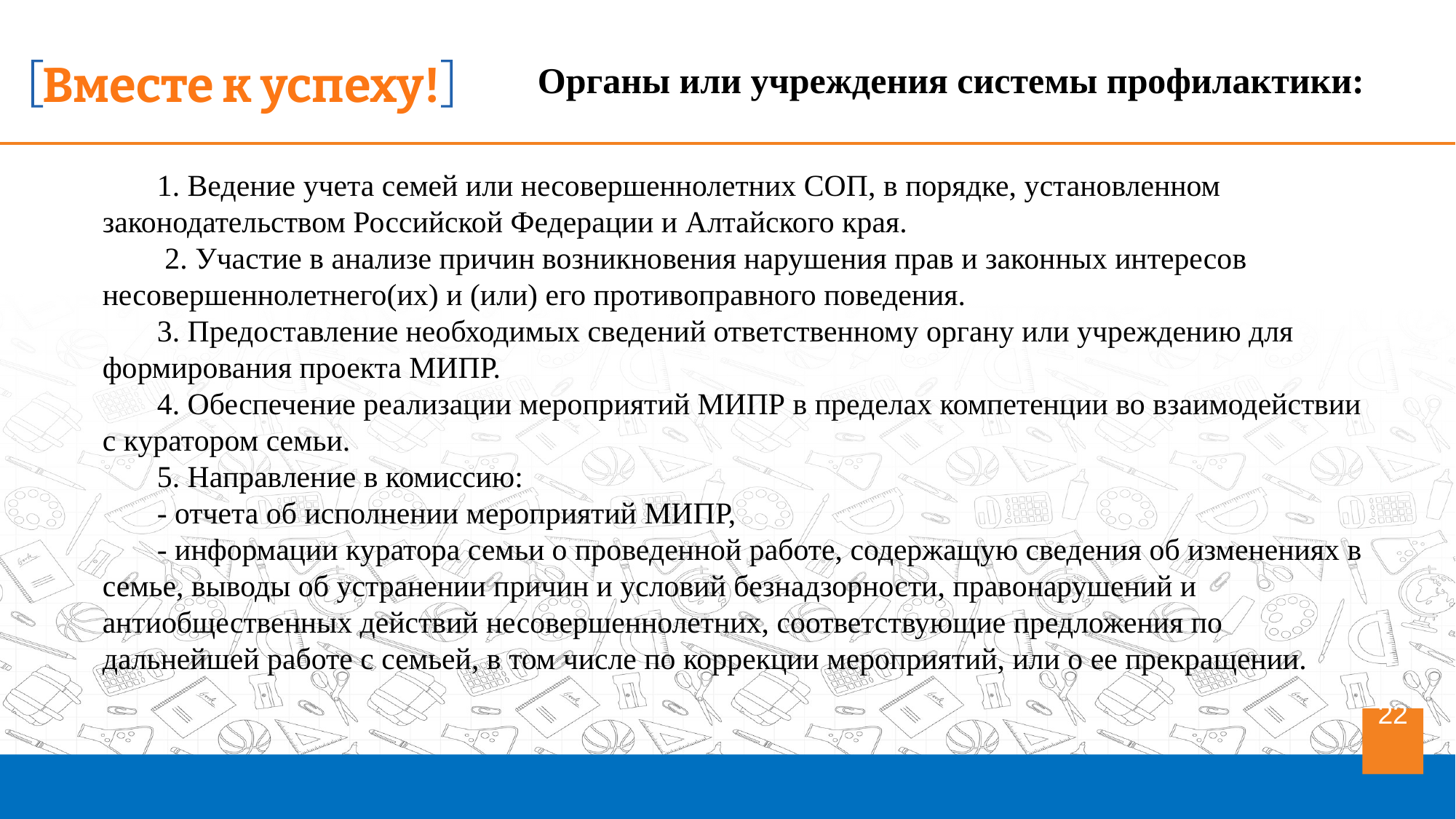

Органы или учреждения системы профилактики:
1. Ведение учета семей или несовершеннолетних COП, в порядке, установленном законодательством Российской Федерации и Алтайского края.
 2. Участие в анализе причин возникновения нарушения прав и законных интересов несовершеннолетнего(их) и (или) его противоправного поведения.
3. Предоставление необходимых сведений ответственному органу или учреждению для формирования проекта МИПР.
4. Обеспечение реализации мероприятий МИПР в пределах компетенции во взаимодействии с куратором семьи.
5. Направление в комиссию:
- отчета об исполнении мероприятий МИПР,
- информации куратора семьи о проведенной работе, содержащую сведения об изменениях в семье, выводы об устранении причин и условий безнадзорности, правонарушений и антиобщественных действий несовершеннолетних, соответствующие предложения по дальнейшей работе с семьей, в том числе по коррекции мероприятий, или о ее прекращении.